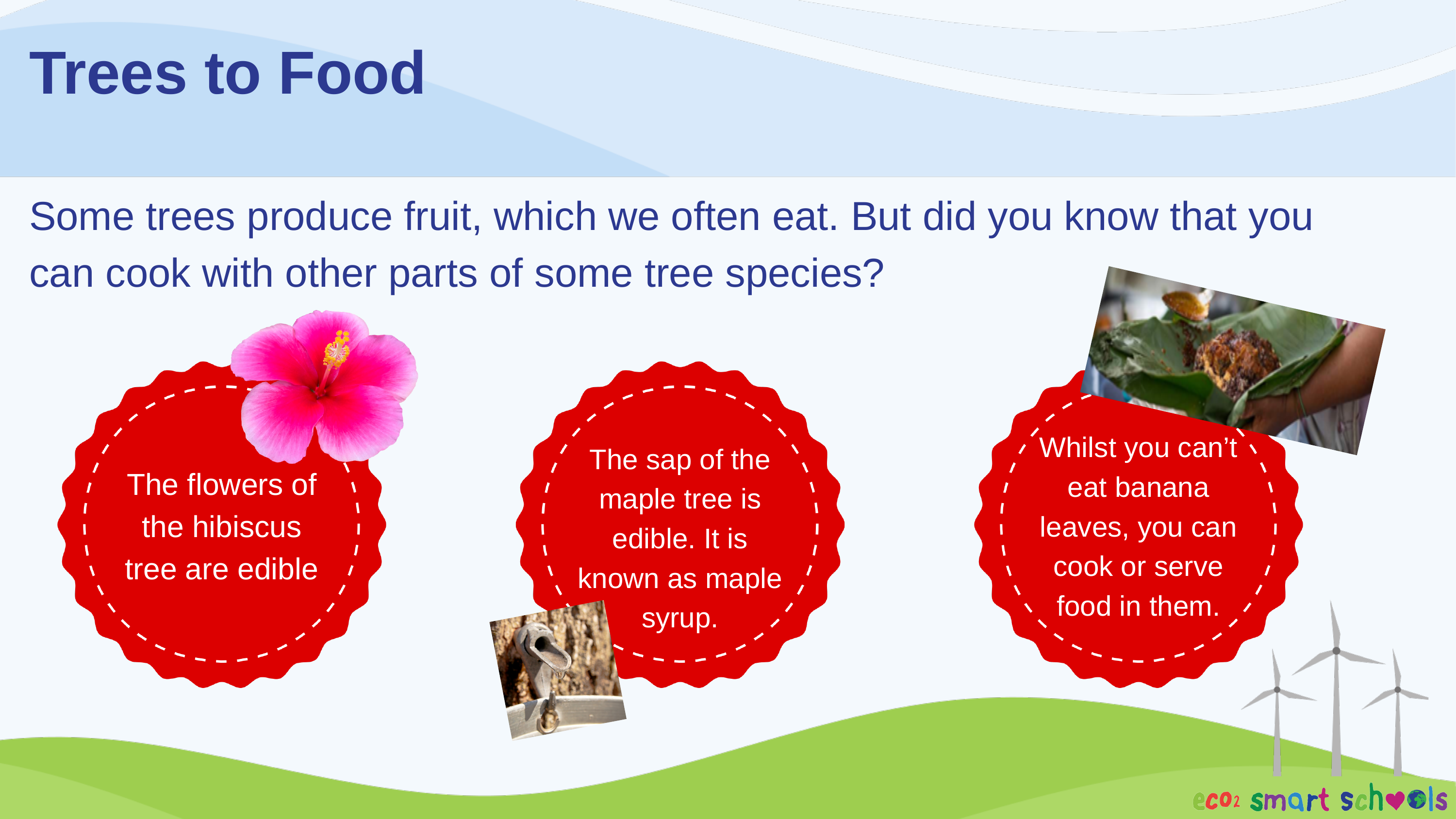

Trees to Food

Some trees produce fruit, which we often eat. But did you know that you can cook with other parts of some tree species?

Whilst you can’t eat banana leaves, you can cook or serve food in them.
The sap of the maple tree is edible. It is known as maple syrup.
The flowers of the hibiscus tree are edible